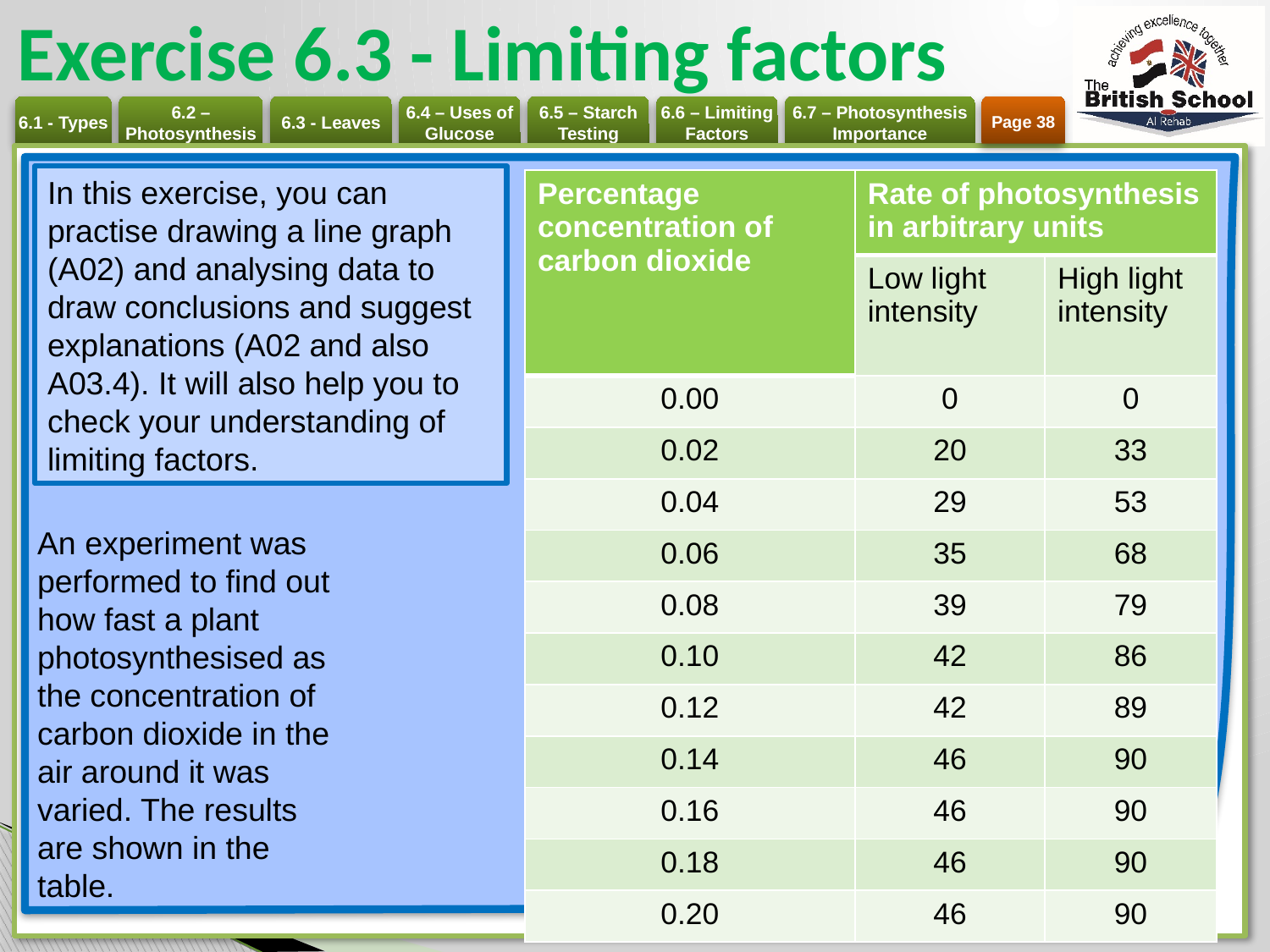

# Exercise 6.3 - Limiting factors
Page 38

An experiment was performed to find out how fast a plant photosynthesised as the concentration of carbon dioxide in the air around it was varied. The results are shown in the table.
In this exercise, you can practise drawing a line graph (A02) and analysing data to draw conclusions and suggest explanations (A02 and also A03.4). It will also help you to check your understanding of limiting factors.
| Percentage concentration of carbon dioxide | Rate of photosynthesis in arbitrary units |  |
| --- | --- | --- |
|  | Low light intensity | High light intensity |
| 0.00 | 0 | 0 |
| 0.02 | 20 | 33 |
| 0.04 | 29 | 53 |
| 0.06 | 35 | 68 |
| 0.08 | 39 | 79 |
| 0.10 | 42 | 86 |
| 0.12 | 42 | 89 |
| 0.14 | 46 | 90 |
| 0.16 | 46 | 90 |
| 0.18 | 46 | 90 |
| 0.20 | 46 | 90 |